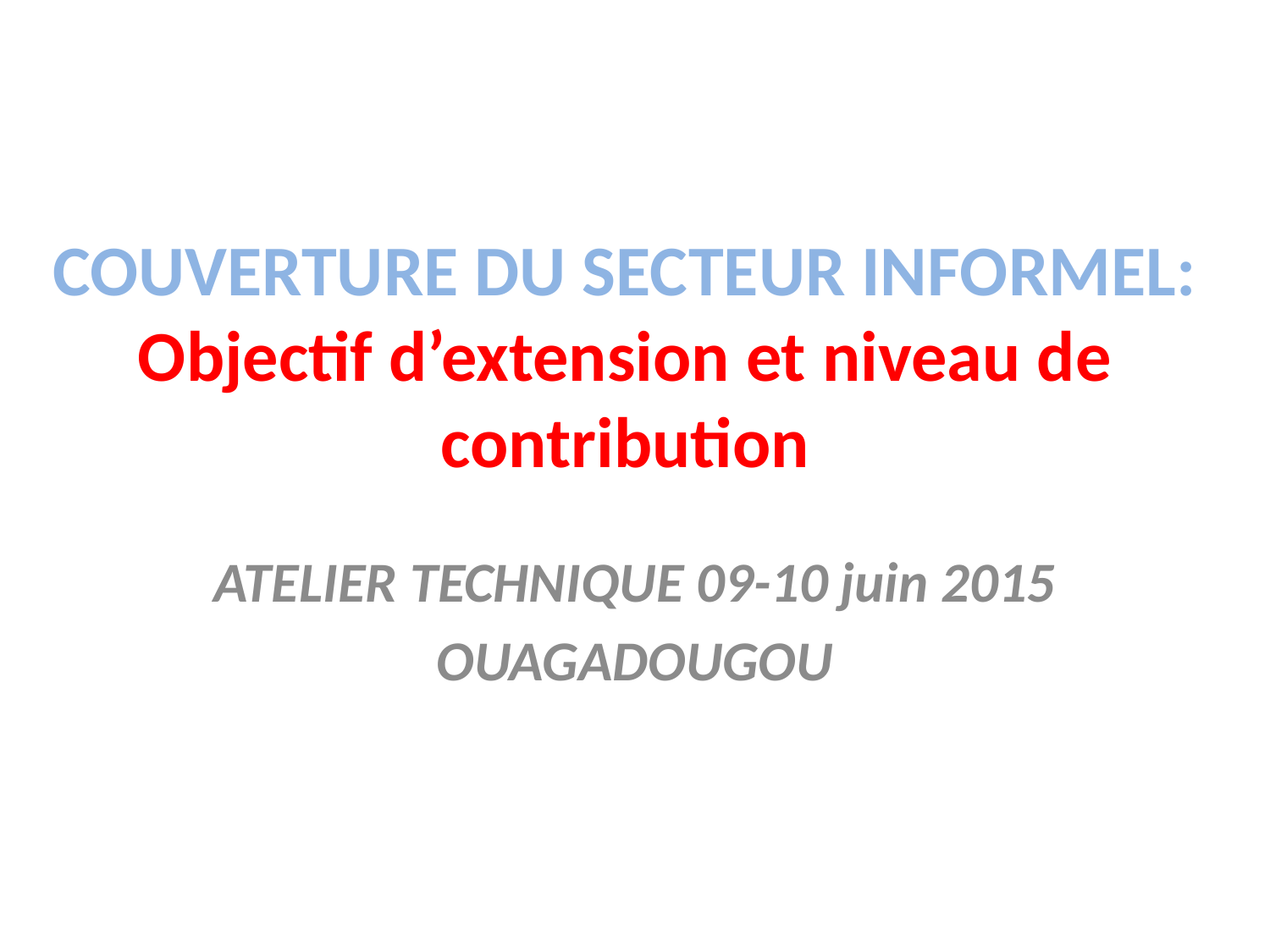

# COUVERTURE DU SECTEUR INFORMEL: Objectif d’extension et niveau de contribution
ATELIER TECHNIQUE 09-10 juin 2015
OUAGADOUGOU